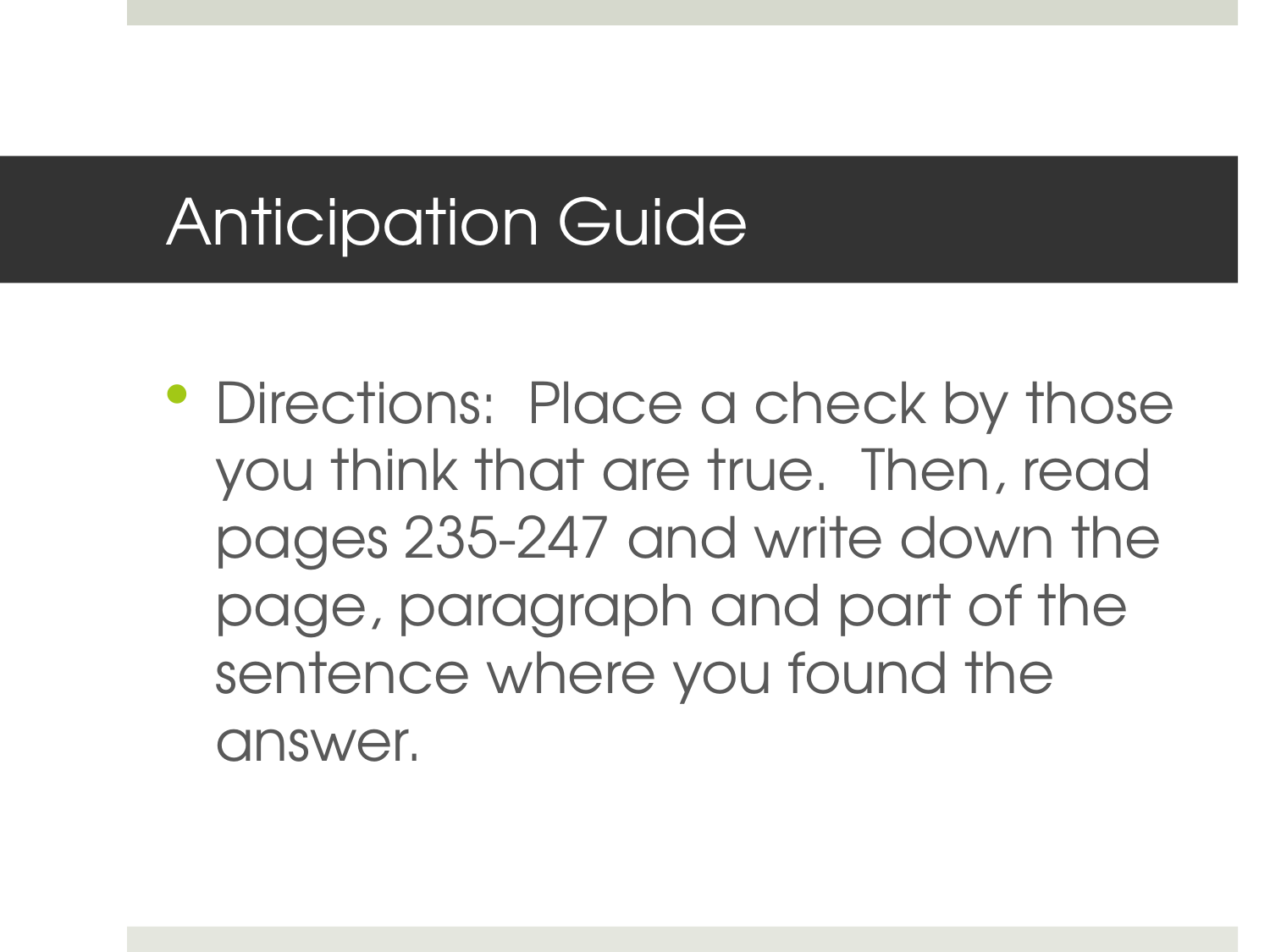

# Anticipation Guide
Directions:  Place a check by those you think that are true.  Then, read pages 235-247 and write down the page, paragraph and part of the sentence where you found the answer.